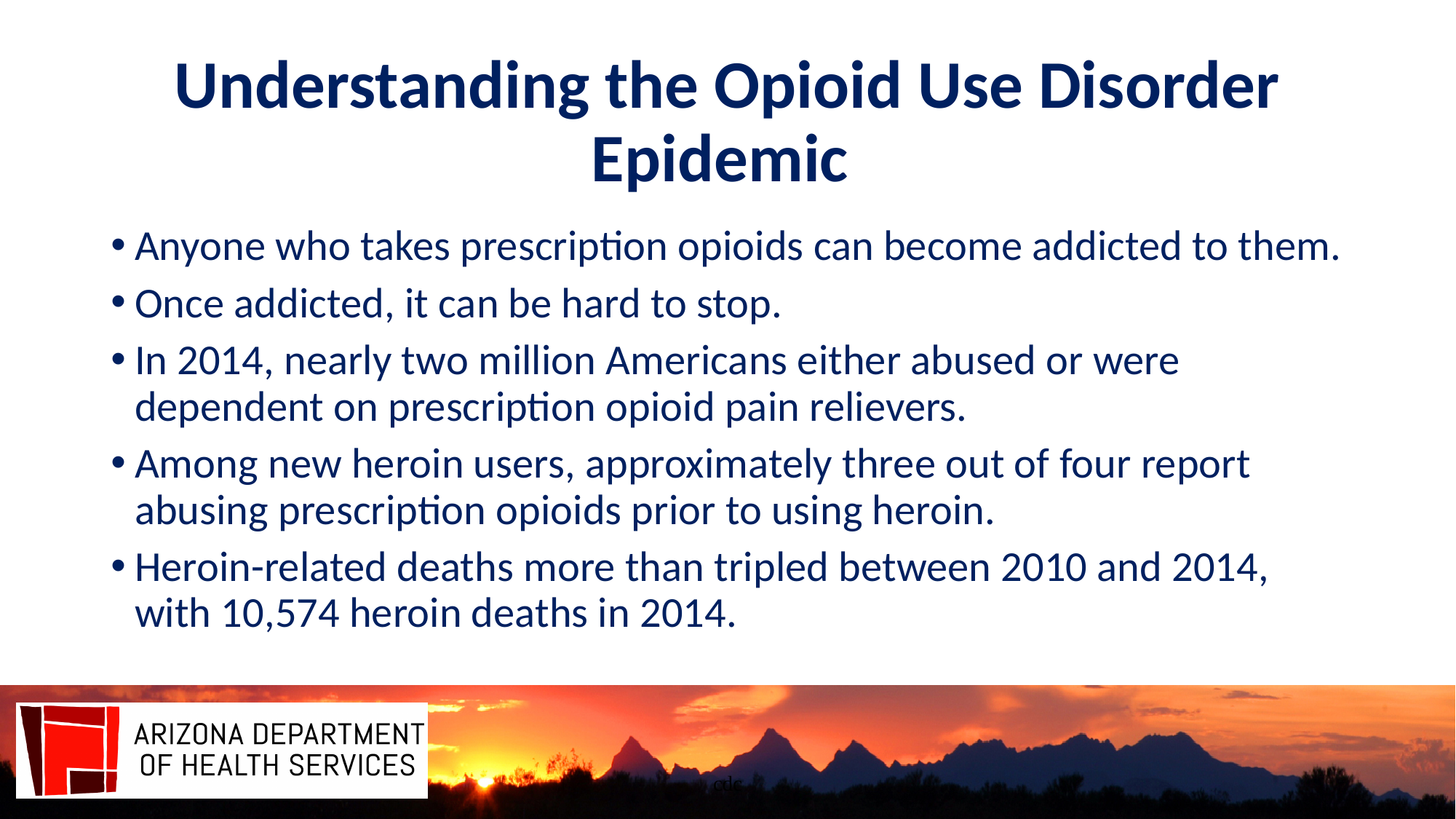

# Understanding the Opioid Use Disorder Epidemic
Anyone who takes prescription opioids can become addicted to them.
Once addicted, it can be hard to stop.
In 2014, nearly two million Americans either abused or were dependent on prescription opioid pain relievers.
Among new heroin users, approximately three out of four report abusing prescription opioids prior to using heroin.
Heroin-related deaths more than tripled between 2010 and 2014, with 10,574 heroin deaths in 2014.

cdc